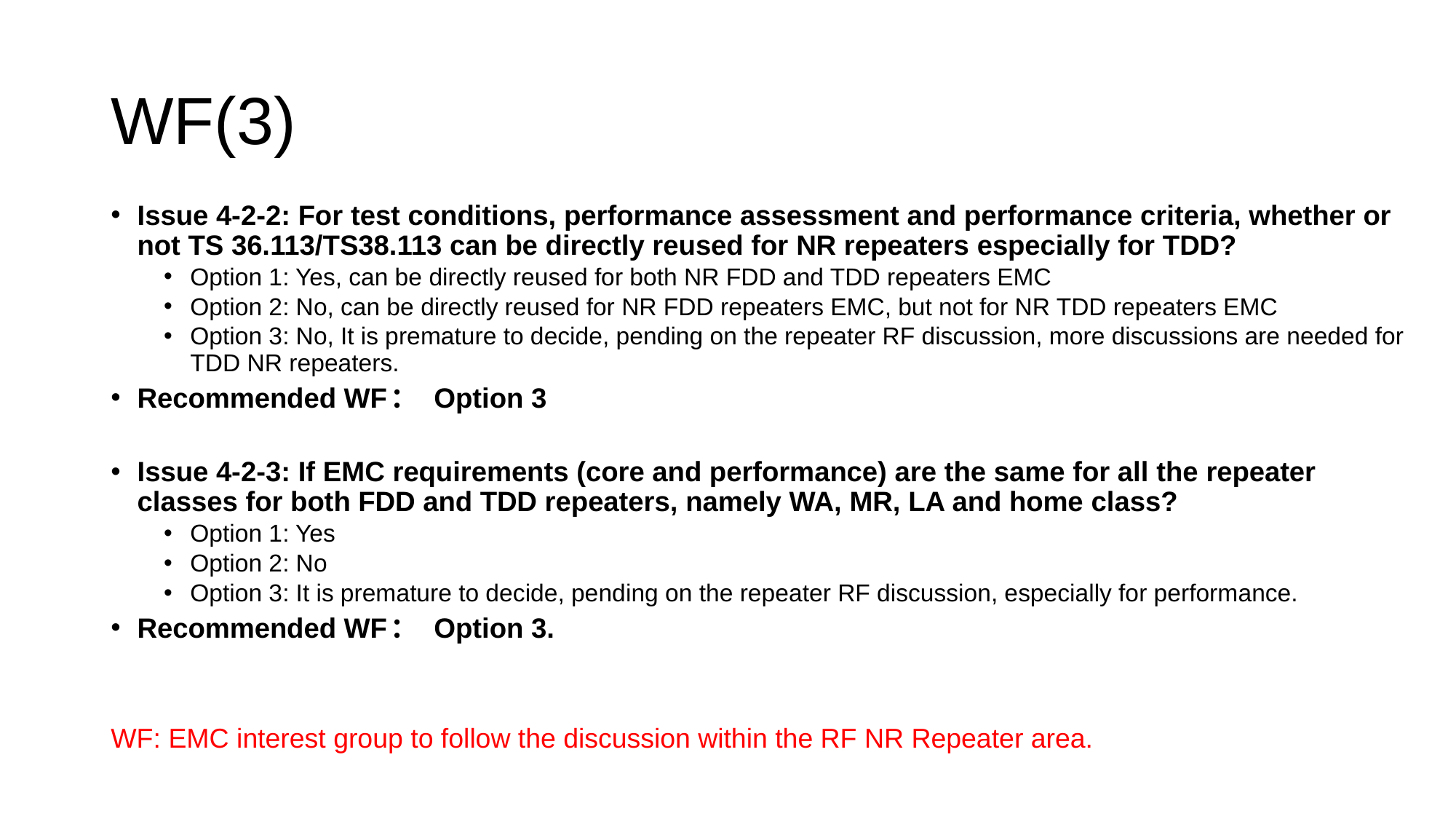

# WF(3)
Issue 4-2-2: For test conditions, performance assessment and performance criteria, whether or not TS 36.113/TS38.113 can be directly reused for NR repeaters especially for TDD?
Option 1: Yes, can be directly reused for both NR FDD and TDD repeaters EMC
Option 2: No, can be directly reused for NR FDD repeaters EMC, but not for NR TDD repeaters EMC
Option 3: No, It is premature to decide, pending on the repeater RF discussion, more discussions are needed for TDD NR repeaters.
Recommended WF：  Option 3

Issue 4-2-3: If EMC requirements (core and performance) are the same for all the repeater classes for both FDD and TDD repeaters, namely WA, MR, LA and home class?
Option 1: Yes
Option 2: No
Option 3: It is premature to decide, pending on the repeater RF discussion, especially for performance.
Recommended WF：  Option 3.
WF: EMC interest group to follow the discussion within the RF NR Repeater area.